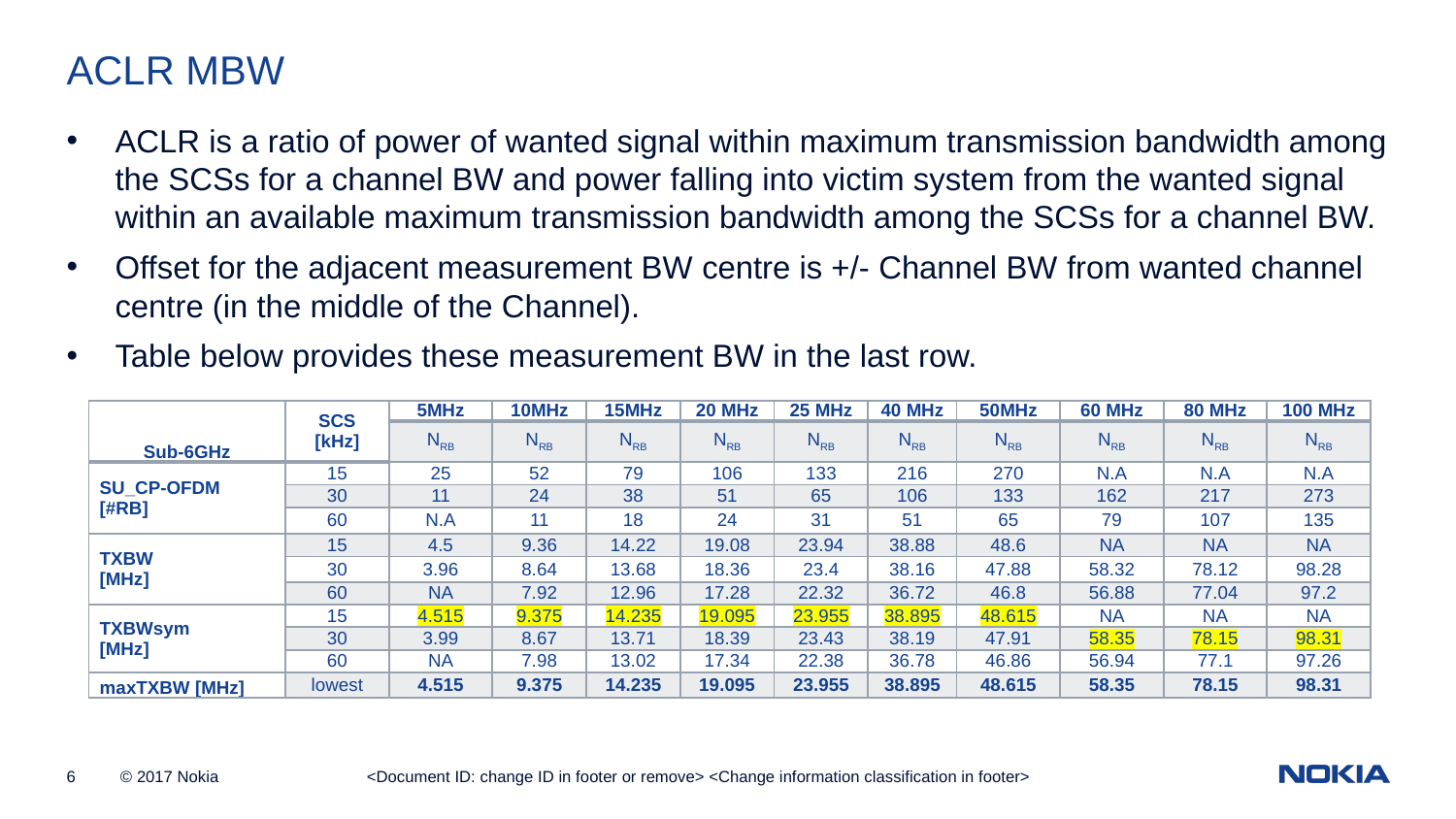

ACLR MBW
ACLR is a ratio of power of wanted signal within maximum transmission bandwidth among the SCSs for a channel BW and power falling into victim system from the wanted signal within an available maximum transmission bandwidth among the SCSs for a channel BW.
Offset for the adjacent measurement BW centre is +/- Channel BW from wanted channel centre (in the middle of the Channel).
Table below provides these measurement BW in the last row.

| Sub-6GHz | SCS [kHz] | 5MHz | 10MHz | 15MHz | 20 MHz | 25 MHz | 40 MHz | 50MHz | 60 MHz | 80 MHz | 100 MHz |
| --- | --- | --- | --- | --- | --- | --- | --- | --- | --- | --- | --- |
|  |  | NRB | NRB | NRB | NRB | NRB | NRB | NRB | NRB | NRB | NRB |
| SU\_CP-OFDM [#RB] | 15 | 25 | 52 | 79 | 106 | 133 | 216 | 270 | N.A | N.A | N.A |
|  | 30 | 11 | 24 | 38 | 51 | 65 | 106 | 133 | 162 | 217 | 273 |
|  | 60 | N.A | 11 | 18 | 24 | 31 | 51 | 65 | 79 | 107 | 135 |
| TXBW [MHz] | 15 | 4.5 | 9.36 | 14.22 | 19.08 | 23.94 | 38.88 | 48.6 | NA | NA | NA |
|  | 30 | 3.96 | 8.64 | 13.68 | 18.36 | 23.4 | 38.16 | 47.88 | 58.32 | 78.12 | 98.28 |
|  | 60 | NA | 7.92 | 12.96 | 17.28 | 22.32 | 36.72 | 46.8 | 56.88 | 77.04 | 97.2 |
| TXBWsym [MHz] | 15 | 4.515 | 9.375 | 14.235 | 19.095 | 23.955 | 38.895 | 48.615 | NA | NA | NA |
|  | 30 | 3.99 | 8.67 | 13.71 | 18.39 | 23.43 | 38.19 | 47.91 | 58.35 | 78.15 | 98.31 |
|  | 60 | NA | 7.98 | 13.02 | 17.34 | 22.38 | 36.78 | 46.86 | 56.94 | 77.1 | 97.26 |
| maxTXBW [MHz] | lowest | 4.515 | 9.375 | 14.235 | 19.095 | 23.955 | 38.895 | 48.615 | 58.35 | 78.15 | 98.31 |
<Document ID: change ID in footer or remove> <Change information classification in footer>